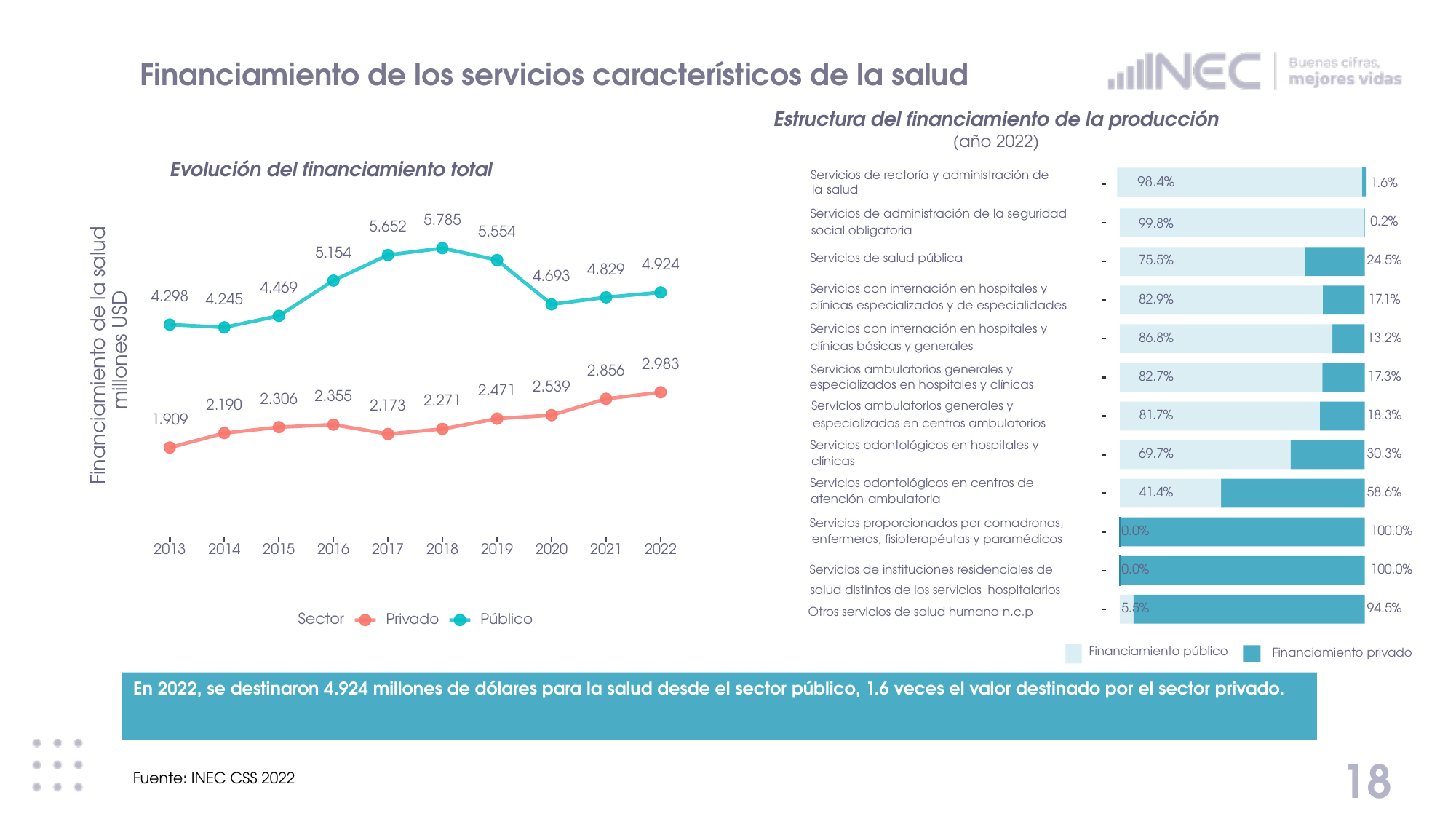

# Financiamiento de los servicios característicos de la salud
Estructura del financiamiento de la producción
(año 2022)
Evolución del financiamiento total

Servicios de rectoría y administración de

98.4%
1.6%
la salud

Servicios de administración de la seguridad

0.2%
99.8%
social obligatoria

Servicios de salud pública
75.5%
24.5%

Servicios con internación en hospitales y

82.9%
17.1%
clínicas especializados y de especialidades

Servicios con internación en hospitales y

86.8%
13.2%
clínicas básicas y generales

Servicios ambulatorios generales y

82.7%
17.3%
especializados en hospitales y clínicas

Servicios ambulatorios generales y

81.7%
18.3%
especializados en centros ambulatorios

Servicios odontológicos en hospitales y

69.7%
30.3%
clínicas

Servicios odontológicos en centros de

41.4%
58.6%
atención ambulatoria

Servicios proporcionados por comadronas,

0.0%
100.0%
enfermeros, fisioterapéutas y paramédicos

Servicios de instituciones residenciales de
0.0%
100.0%

hospitalarios
salud distintos de los servicios

5.5%
94.5%
Otros servicios de salud humana n.c.p

Financiamiento privado
Financiamiento público

5.785
5.652
5.554

5.154

4.924
4.829
4.693

4.469

4.298

4.245

 millones USD
Financiamiento de la salud
2.983
2.856
2.539
2.471

2.355

2.306
2.271
2.190
2.173

1.909

2013
2014
2015
2016
2017
2018
2019
2020
2021
2022

Público
Sector
Privado

En 2022, se destinaron 4.924 millones de dólares para la salud desde el sector público, 1.6 veces el valor destinado por el sector privado.
18
Fuente: INEC CSS 2022